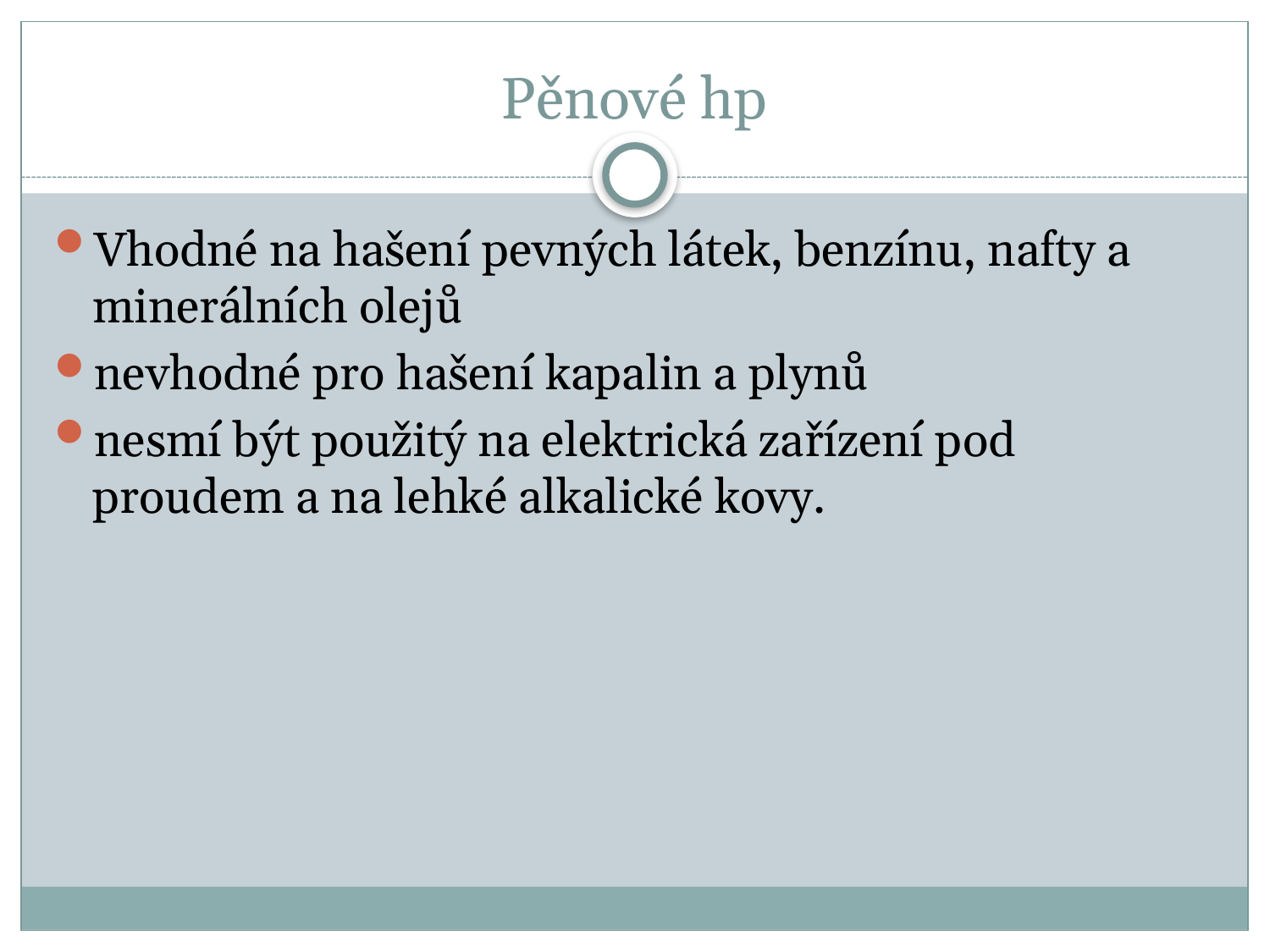

# Pěnové hp
Vhodné na hašení pevných látek, benzínu, nafty a minerálních olejů
nevhodné pro hašení kapalin a plynů
nesmí být použitý na elektrická zařízení pod proudem a na lehké alkalické kovy.